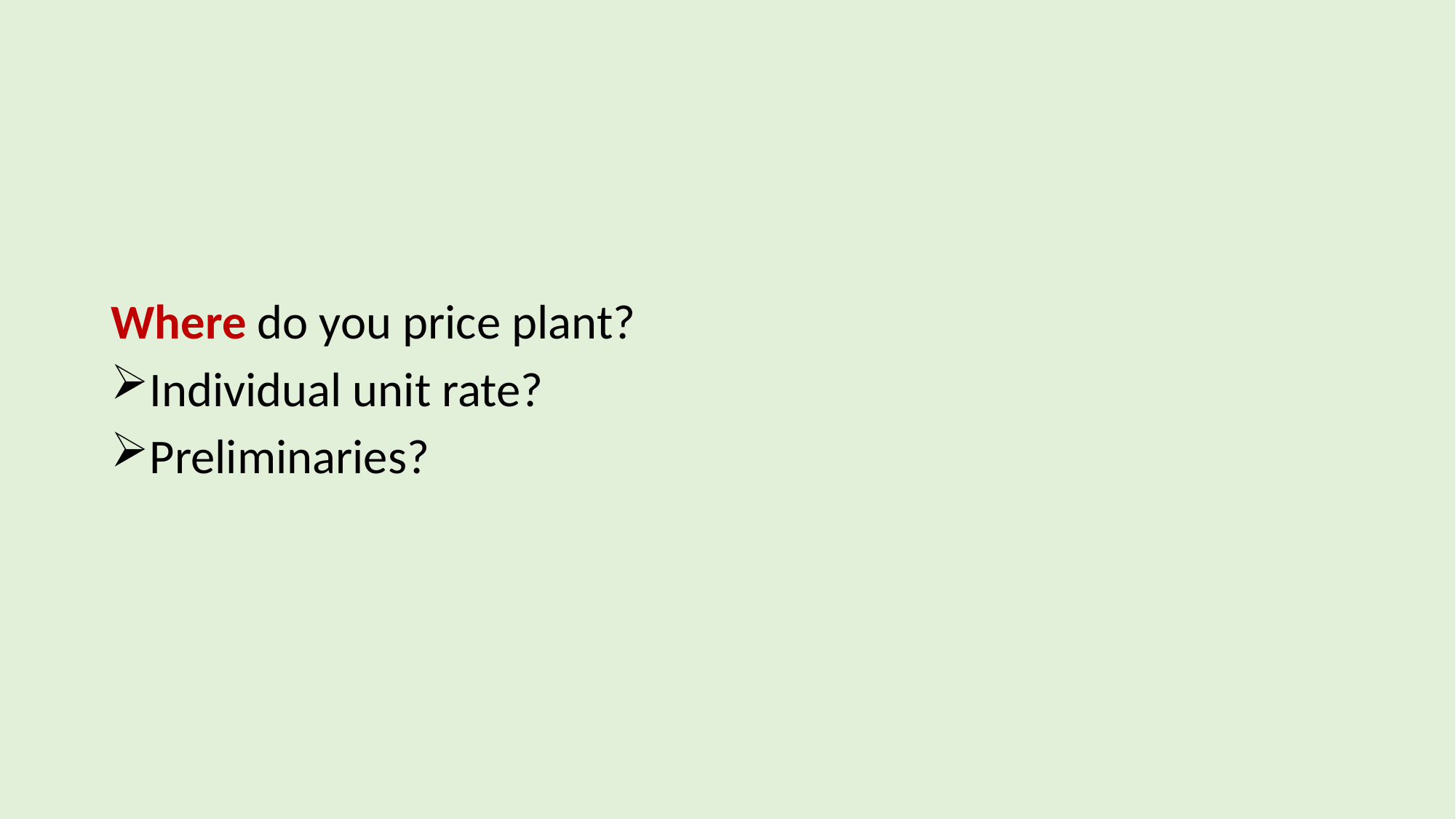

#

Where do you price plant?
Individual unit rate?
Preliminaries?